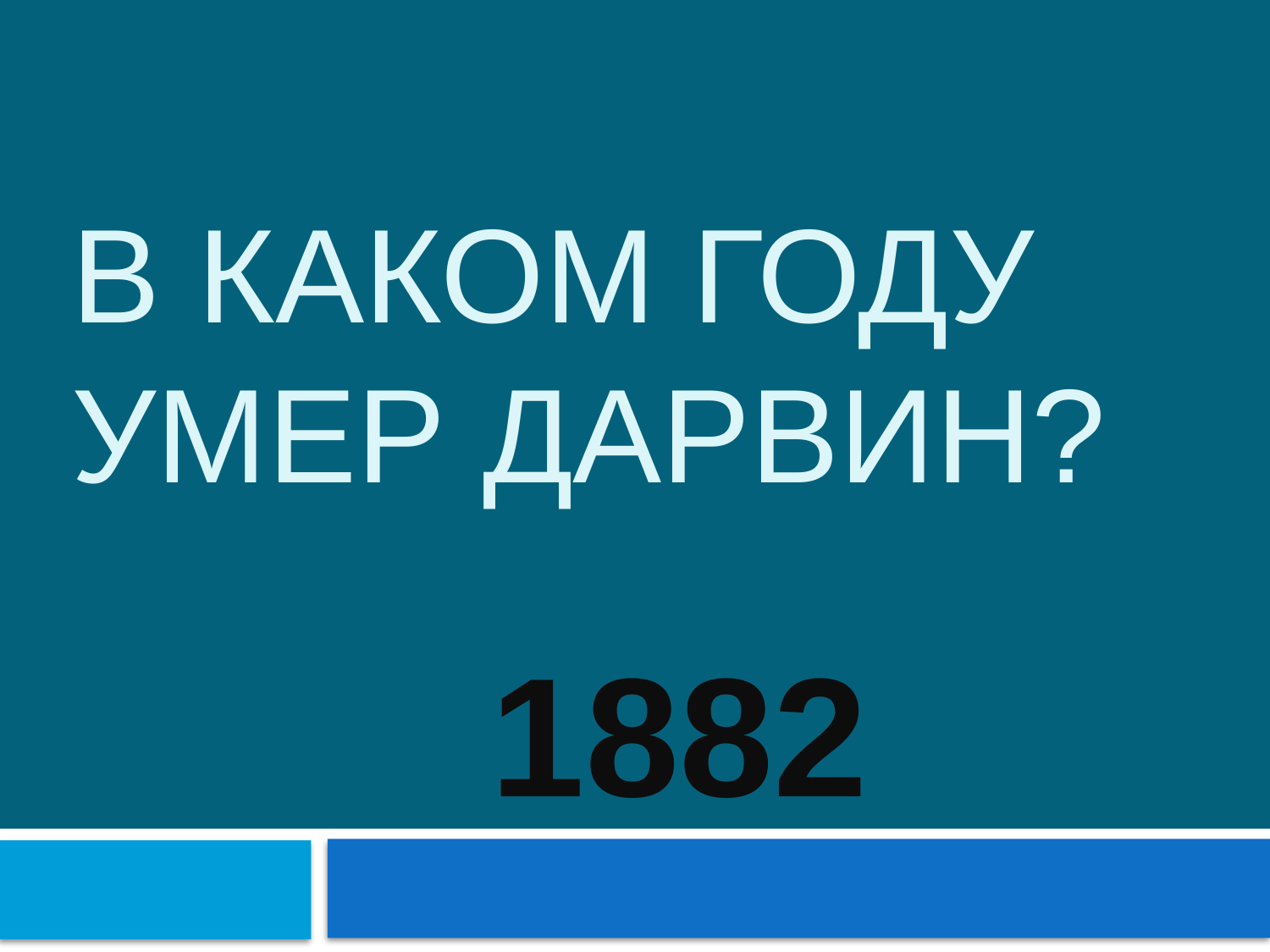

# В каком году умер дарвин?
1882